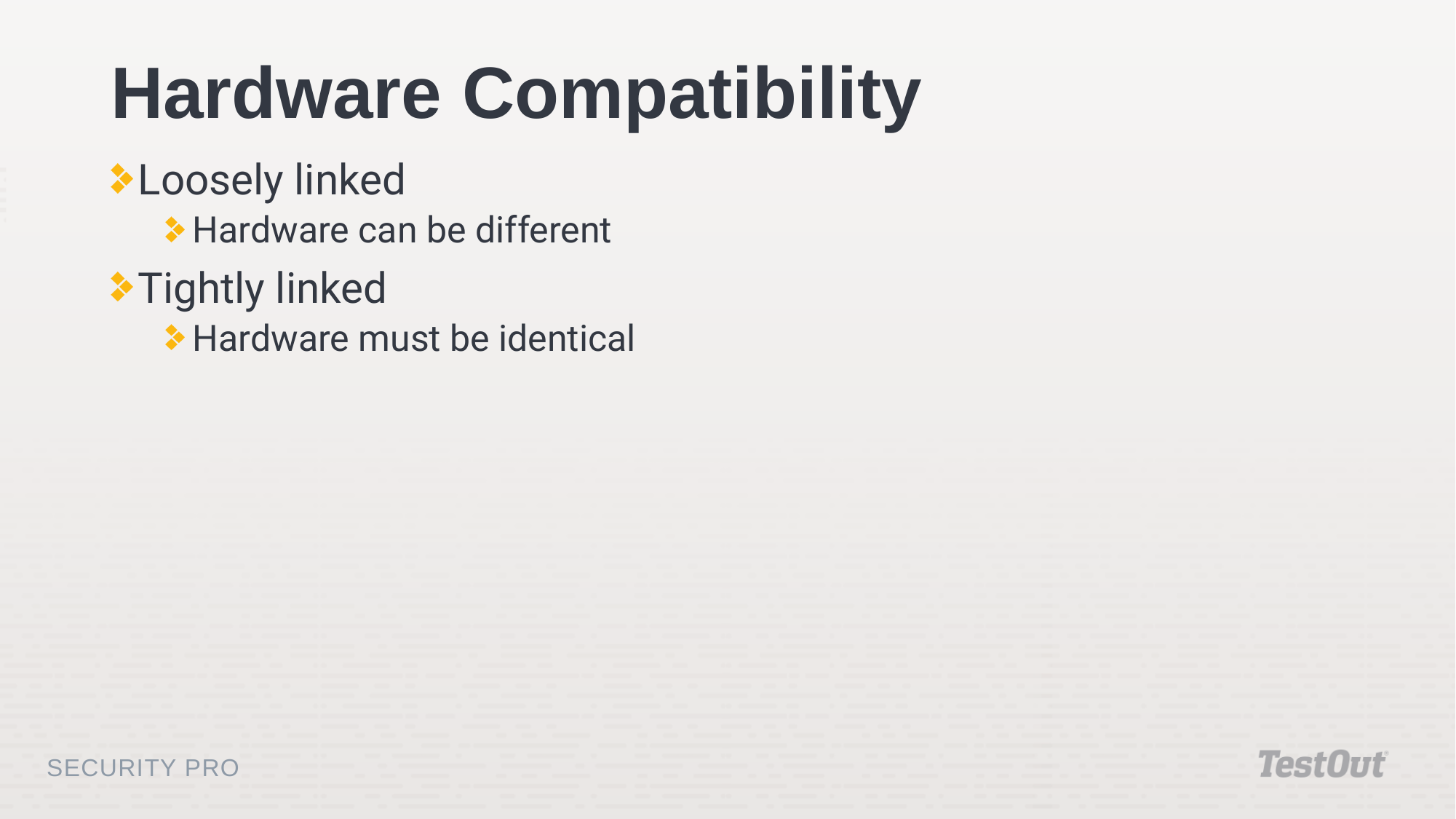

# Hardware Compatibility
Loosely linked
Hardware can be different
Tightly linked
Hardware must be identical
Security Pro